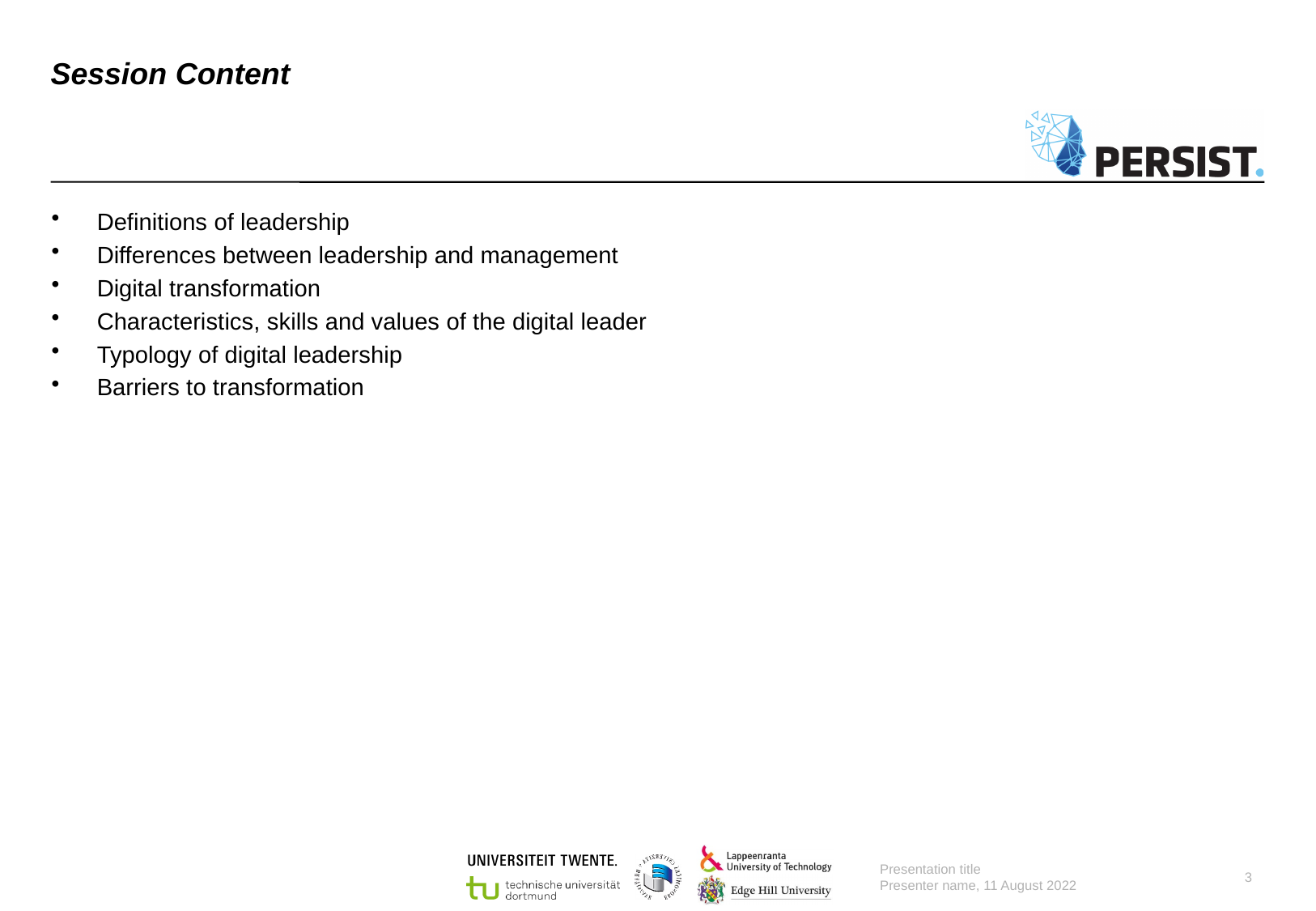

# Session Content
Definitions of leadership
Differences between leadership and management
Digital transformation
Characteristics, skills and values of the digital leader
Typology of digital leadership
Barriers to transformation

Presentation title
Presenter name, 11 August 2022
3